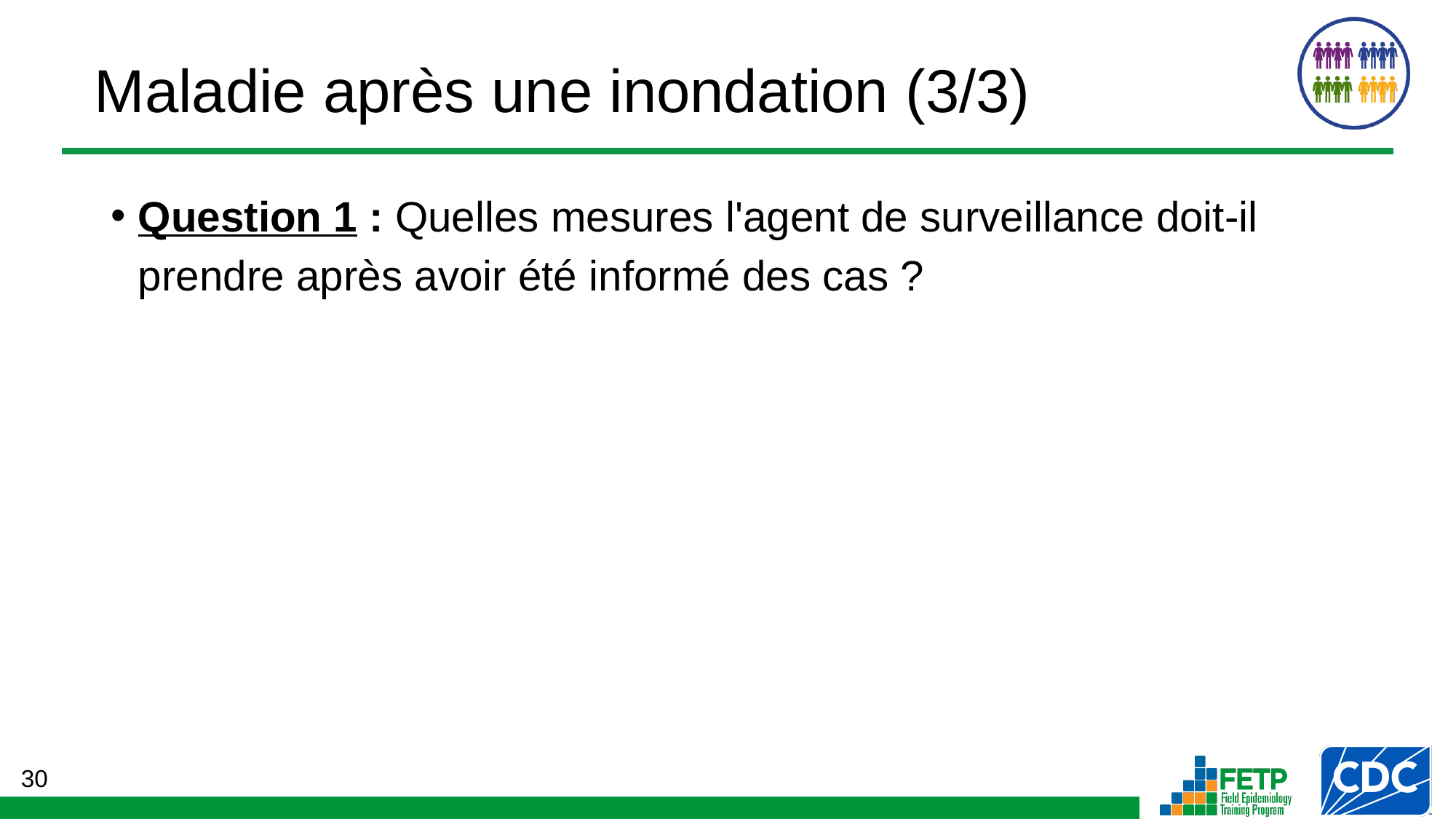

# Maladie après une inondation (3/3)
Question 1 : Quelles mesures l'agent de surveillance doit-il prendre après avoir été informé des cas ?